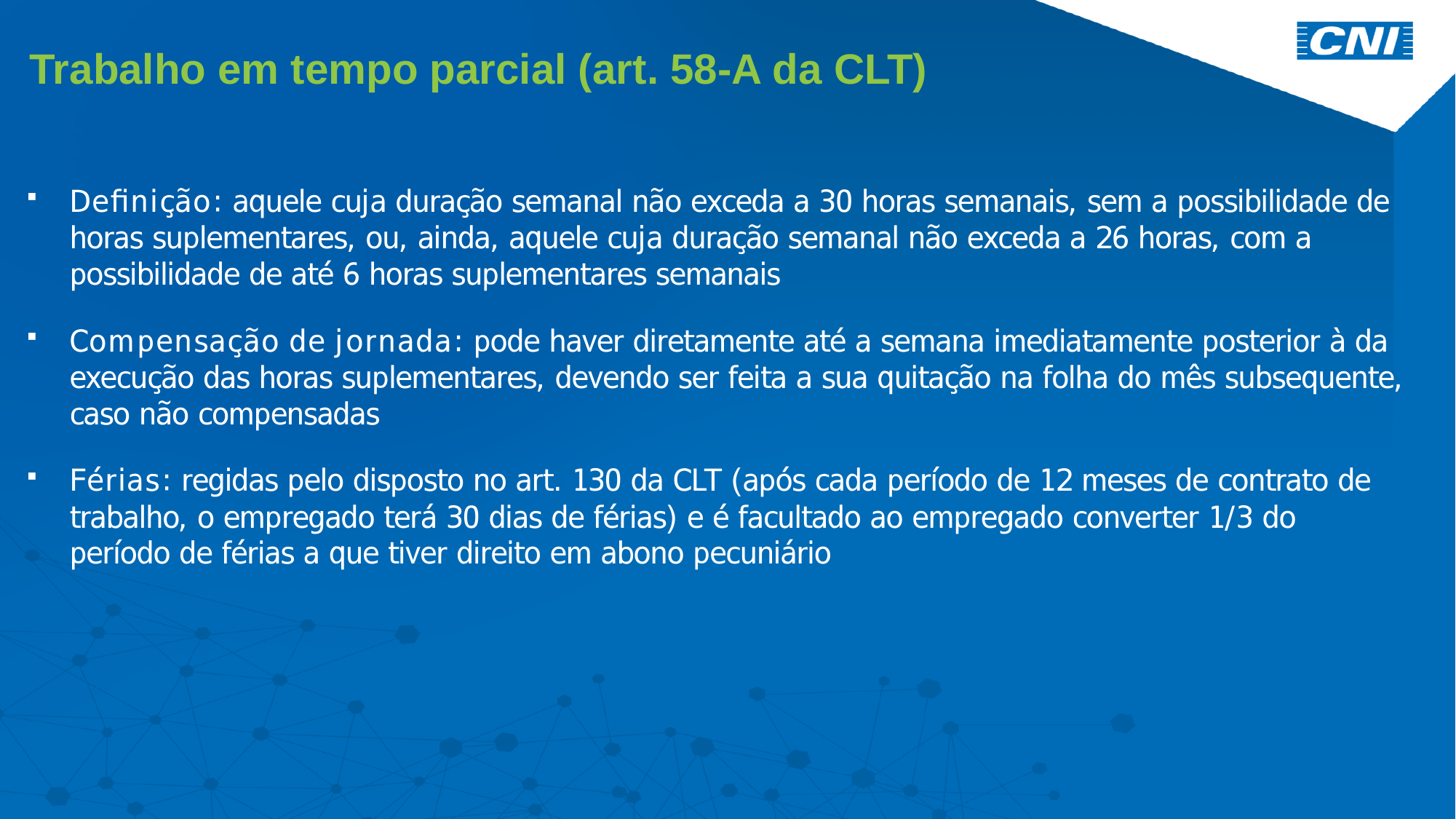

Trabalho em tempo parcial (art. 58-A da CLT)

Definição: aquele cuja duração semanal não exceda a 30 horas semanais, sem a possibilidade de horas suplementares, ou, ainda, aquele cuja duração semanal não exceda a 26 horas, com a possibilidade de até 6 horas suplementares semanais
Compensação de jornada: pode haver diretamente até a semana imediatamente posterior à da execução das horas suplementares, devendo ser feita a sua quitação na folha do mês subsequente, caso não compensadas
Férias: regidas pelo disposto no art. 130 da CLT (após cada período de 12 meses de contrato de trabalho, o empregado terá 30 dias de férias) e é facultado ao empregado converter 1/3 do período de férias a que tiver direito em abono pecuniário